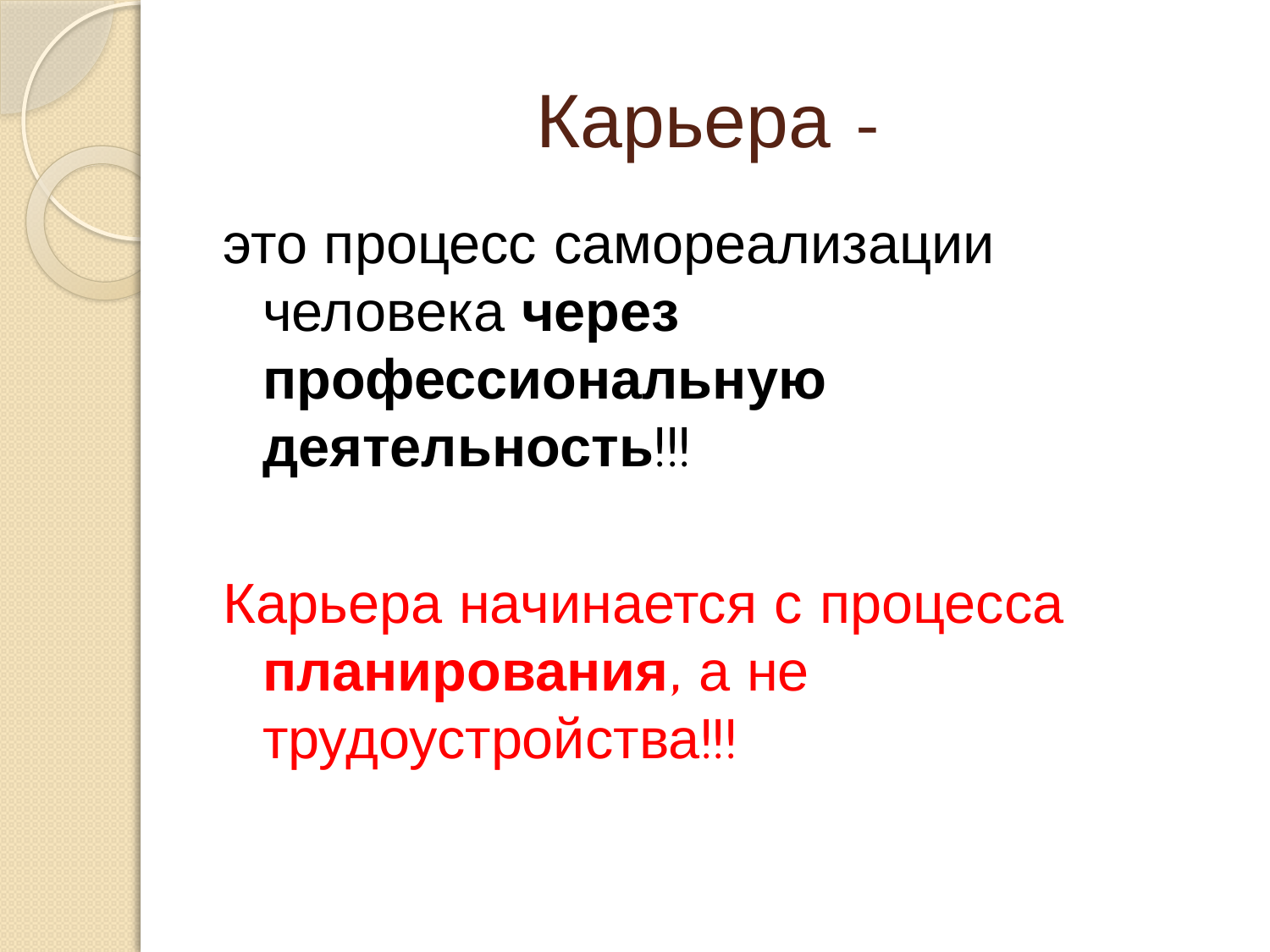

# Карьера -
это процесс самореализации человека через профессиональную деятельность!!!

Карьера начинается с процесса планирования, а не трудоустройства!!!